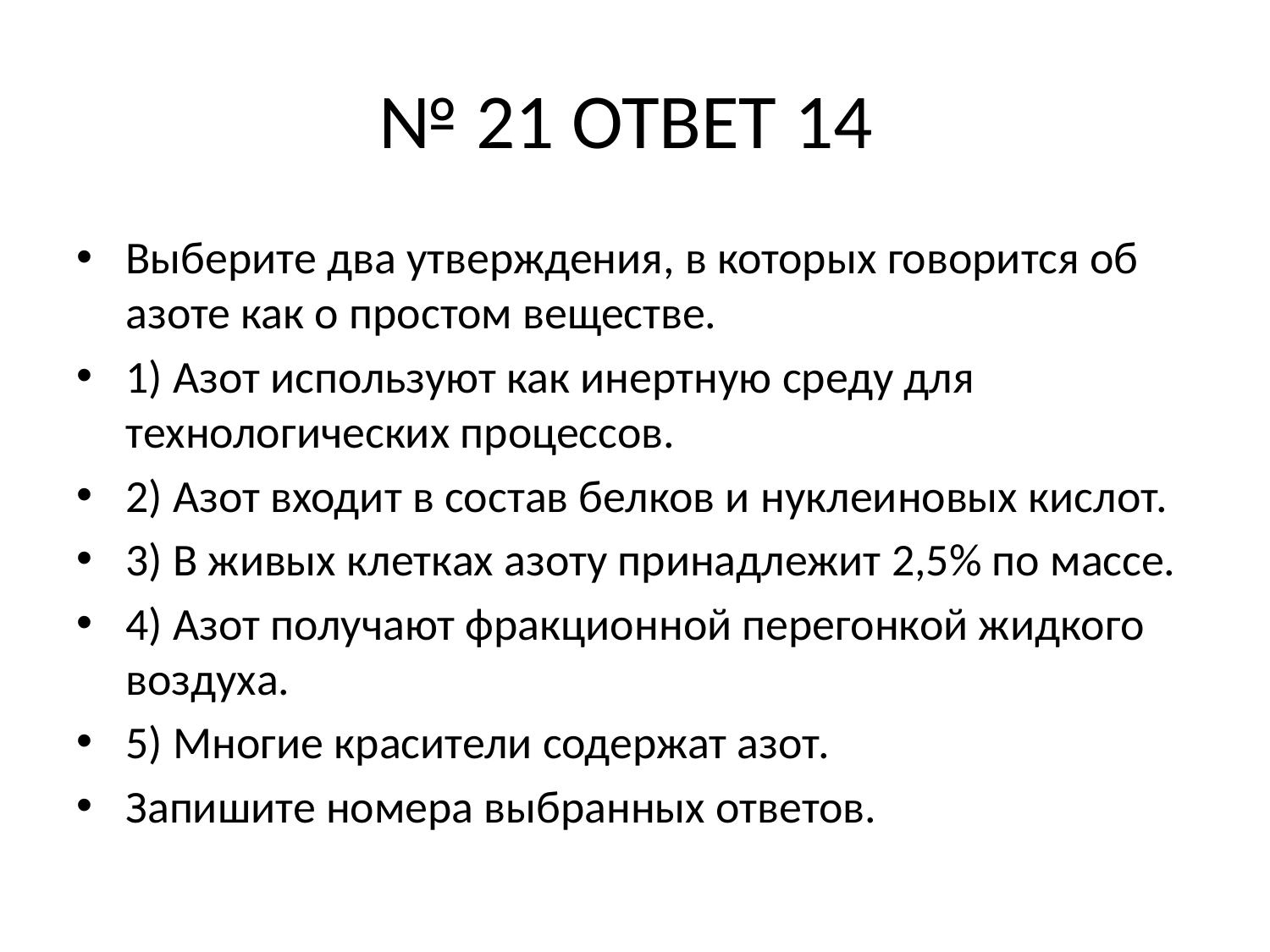

# № 21 ОТВЕТ 14
Выберите два утверждения, в которых говорится об азоте как о простом веществе.
1) Азот используют как инертную среду для технологических процессов.
2) Азот входит в состав белков и нуклеиновых кислот.
3) В живых клетках азоту принадлежит 2,5% по массе.
4) Азот получают фракционной перегонкой жидкого воздуха.
5) Многие красители содержат азот.
Запишите номера выбранных ответов.